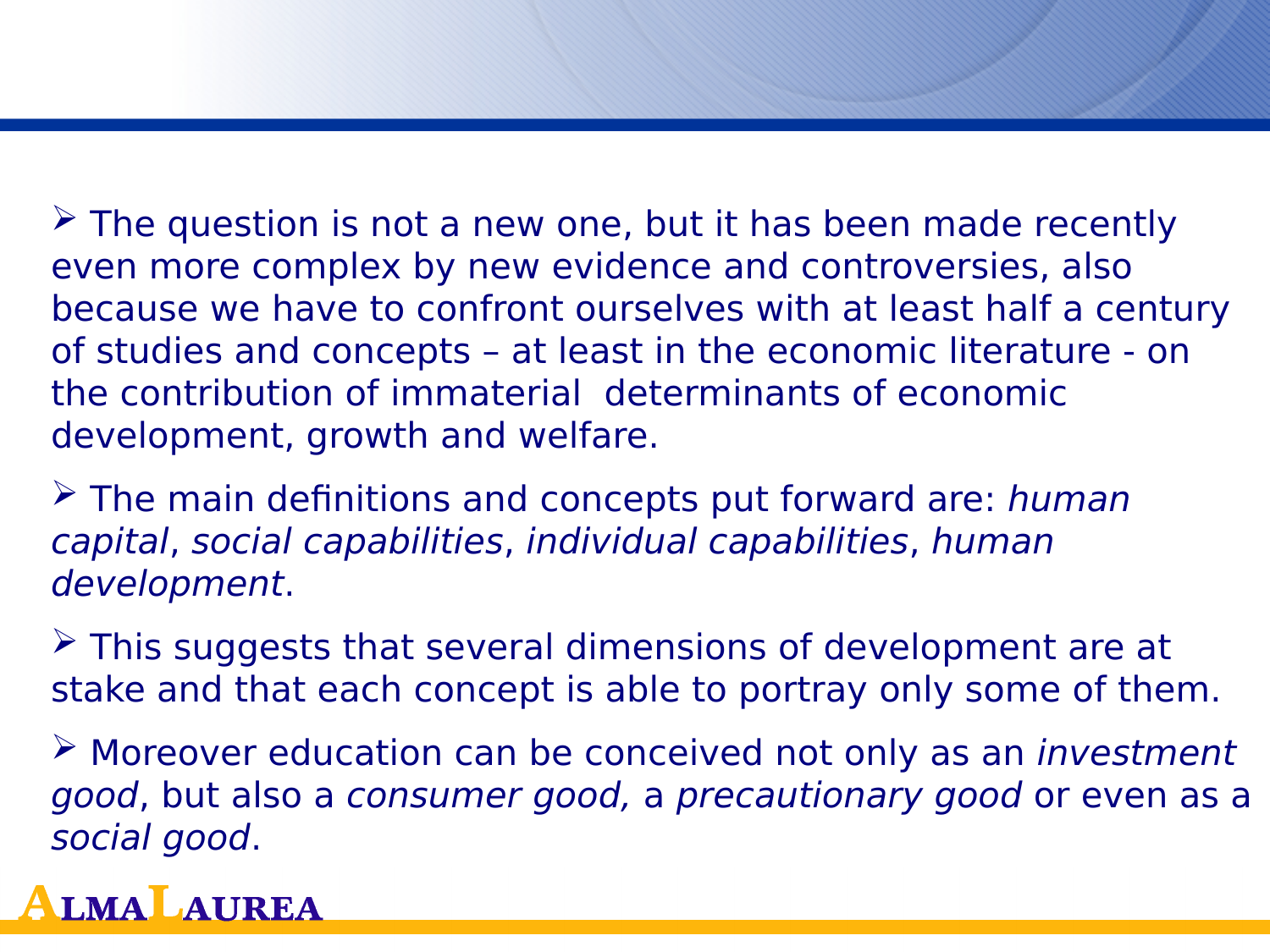

#
 The question is not a new one, but it has been made recently even more complex by new evidence and controversies, also because we have to confront ourselves with at least half a century of studies and concepts – at least in the economic literature - on the contribution of immaterial  determinants of economic development, growth and welfare.
 The main definitions and concepts put forward are: human capital, social capabilities, individual capabilities, human development.
 This suggests that several dimensions of development are at stake and that each concept is able to portray only some of them.
 Moreover education can be conceived not only as an investment good, but also a consumer good, a precautionary good or even as a social good.